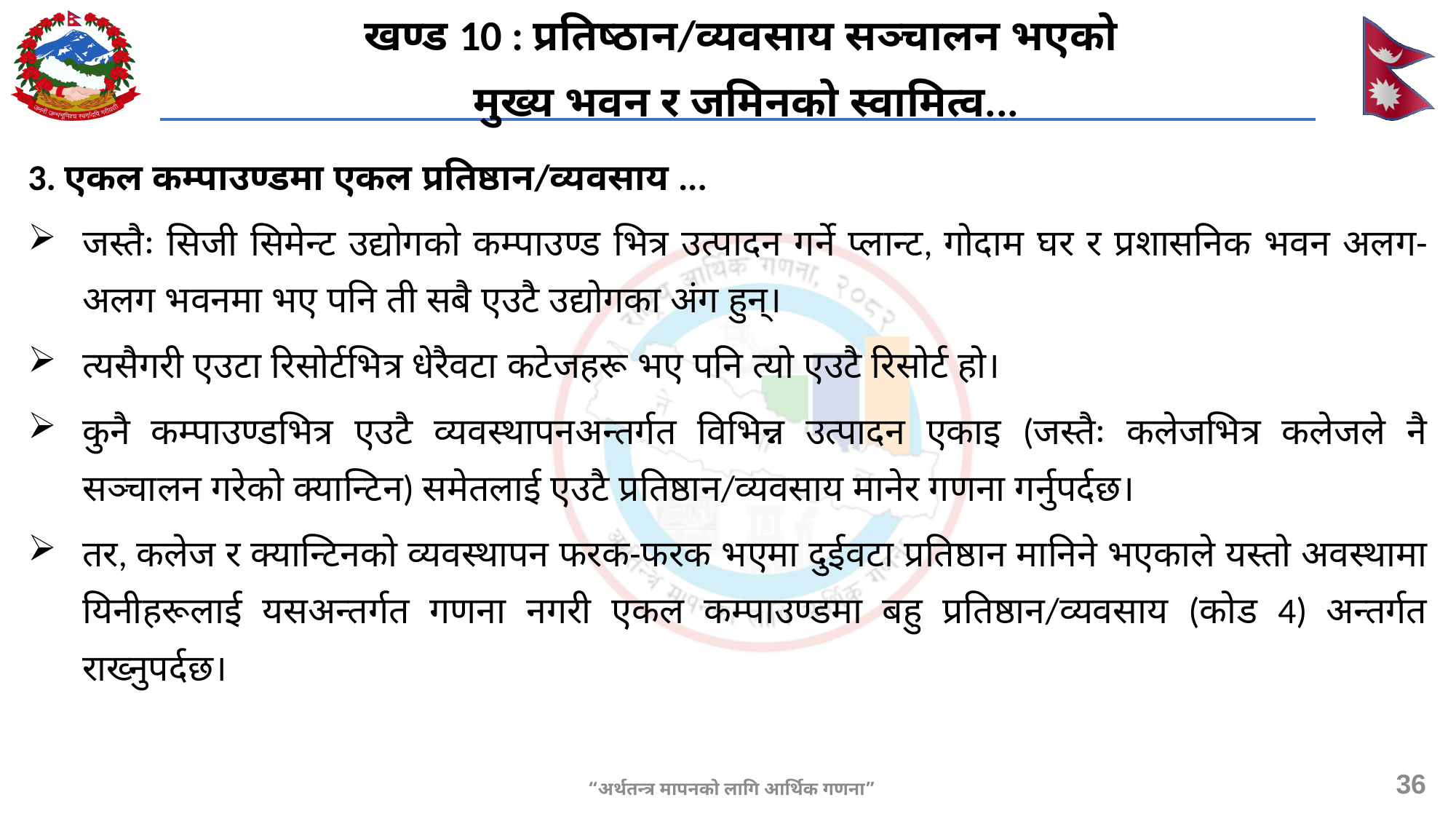

खण्ड 10 : प्रतिष्ठान/व्यवसाय सञ्चालन भएको
मुख्य भवन र जमिनको स्वामित्व...
3. एकल कम्पाउण्डमा एकल प्रतिष्ठान/व्यवसाय ...
जस्तैः सिजी सिमेन्ट उद्योगको कम्पाउण्ड भित्र उत्पादन गर्ने प्लान्ट, गोदाम घर र प्रशासनिक भवन अलग-अलग भवनमा भए पनि ती सबै एउटै उद्योगका अंग हुन्।
त्यसैगरी एउटा रिसोर्टभित्र धेरैवटा कटेजहरू भए पनि त्यो एउटै रिसोर्ट हो।
कुनै कम्पाउण्डभित्र एउटै व्यवस्थापनअन्तर्गत विभिन्न उत्पादन एकाइ (जस्तैः कलेजभित्र कलेजले नै सञ्चालन गरेको क्यान्टिन) समेतलाई एउटै प्रतिष्ठान/व्यवसाय मानेर गणना गर्नुपर्दछ।
तर, कलेज र क्यान्टिनको व्यवस्थापन फरक-फरक भएमा दुईवटा प्रतिष्ठान मानिने भएकाले यस्तो अवस्थामा यिनीहरूलाई यसअन्तर्गत गणना नगरी एकल कम्पाउण्डमा बहु प्रतिष्ठान/व्यवसाय (कोड 4) अन्तर्गत राख्नुपर्दछ।
36
“अर्थतन्त्र मापनको लागि आर्थिक गणना”